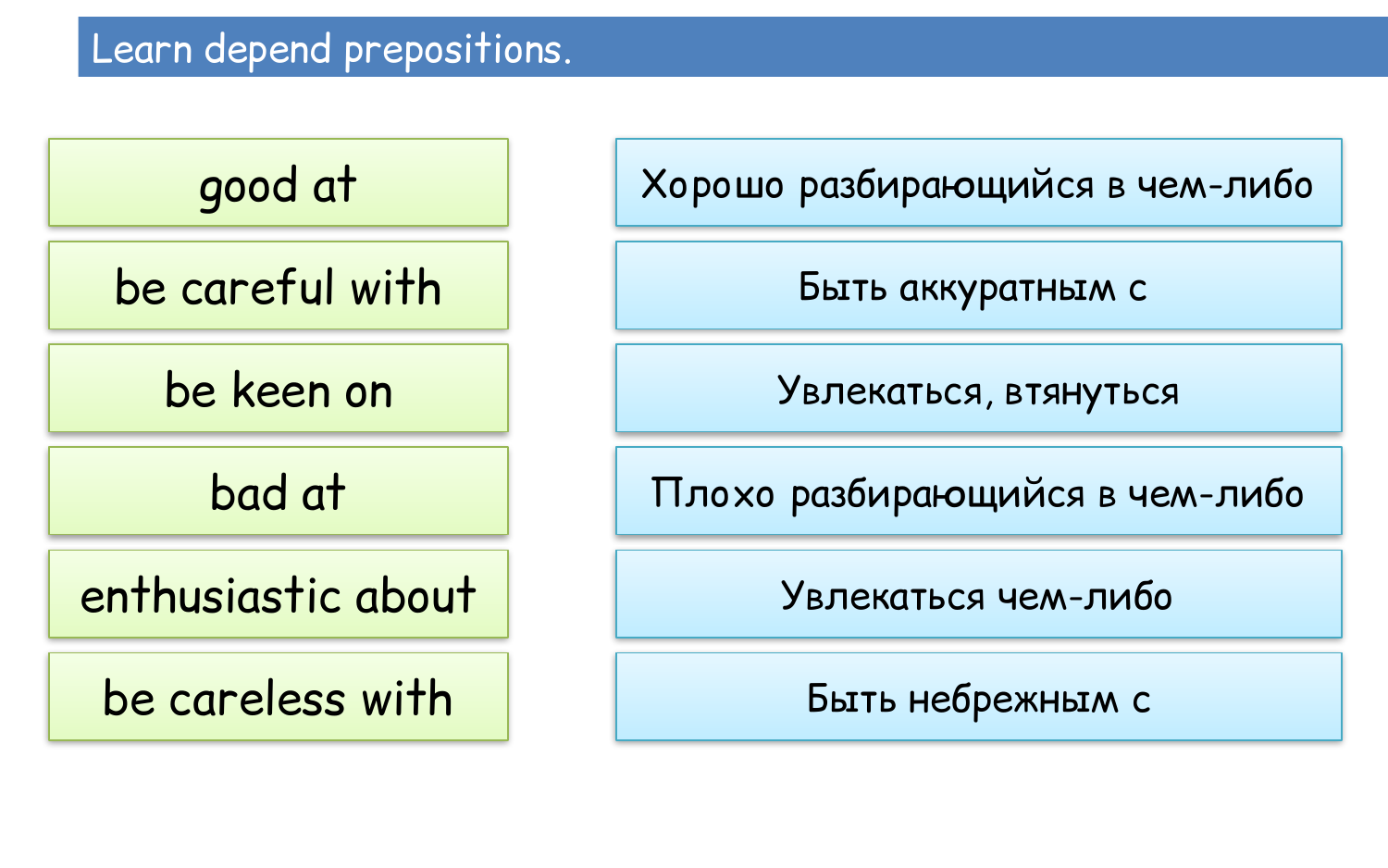

Learn depend prepositions.
good at
Хорошо разбирающийся в чем-либо
be careful with
Быть аккуратным с
be keen on
Увлекаться, втянуться
bad at
Плохо разбирающийся в чем-либо
enthusiastic about
Увлекаться чем-либо
be careless with
Быть небрежным с